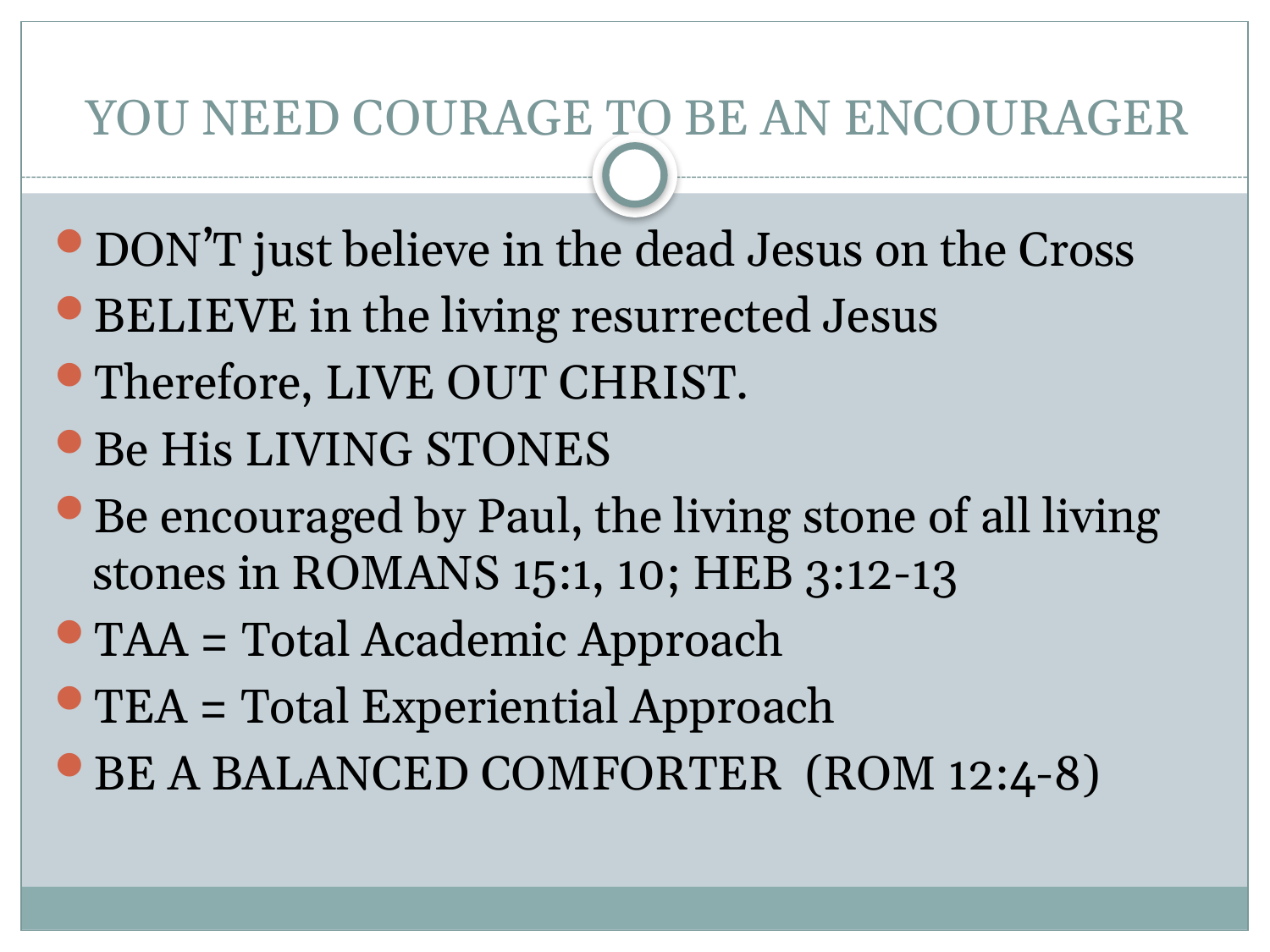

# YOU NEED COURAGE TO BE AN ENCOURAGER
DON’T just believe in the dead Jesus on the Cross
BELIEVE in the living resurrected Jesus
Therefore, LIVE OUT CHRIST.
Be His LIVING STONES
Be encouraged by Paul, the living stone of all living stones in ROMANS 15:1, 10; HEB 3:12-13
TAA = Total Academic Approach
TEA = Total Experiential Approach
BE A BALANCED COMFORTER  (ROM 12:4-8)